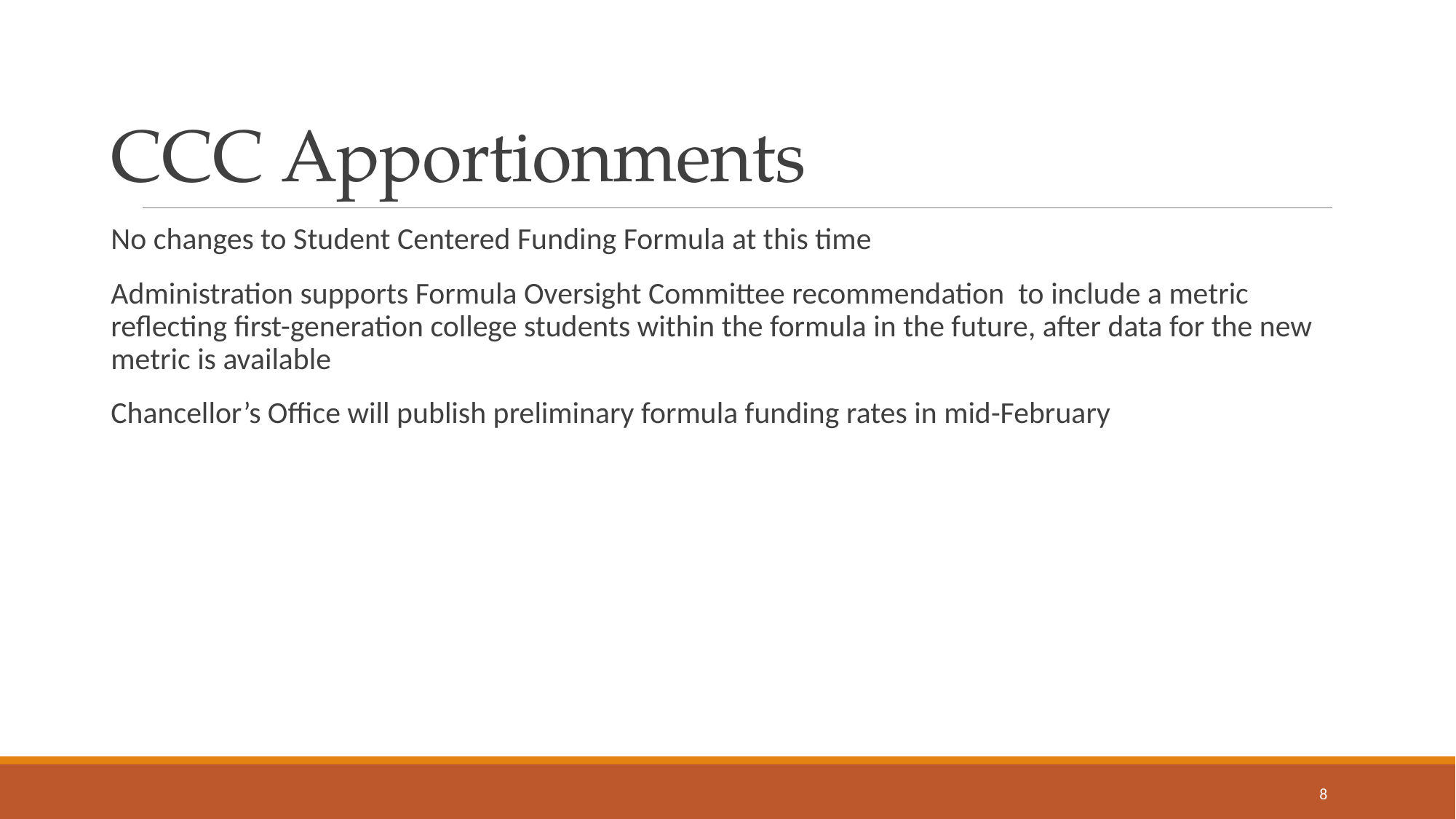

# CCC Apportionments
No changes to Student Centered Funding Formula at this time
Administration supports Formula Oversight Committee recommendation  to include a metric reflecting first-generation college students within the formula in the future, after data for the new metric is available
Chancellor’s Office will publish preliminary formula funding rates in mid-February
8